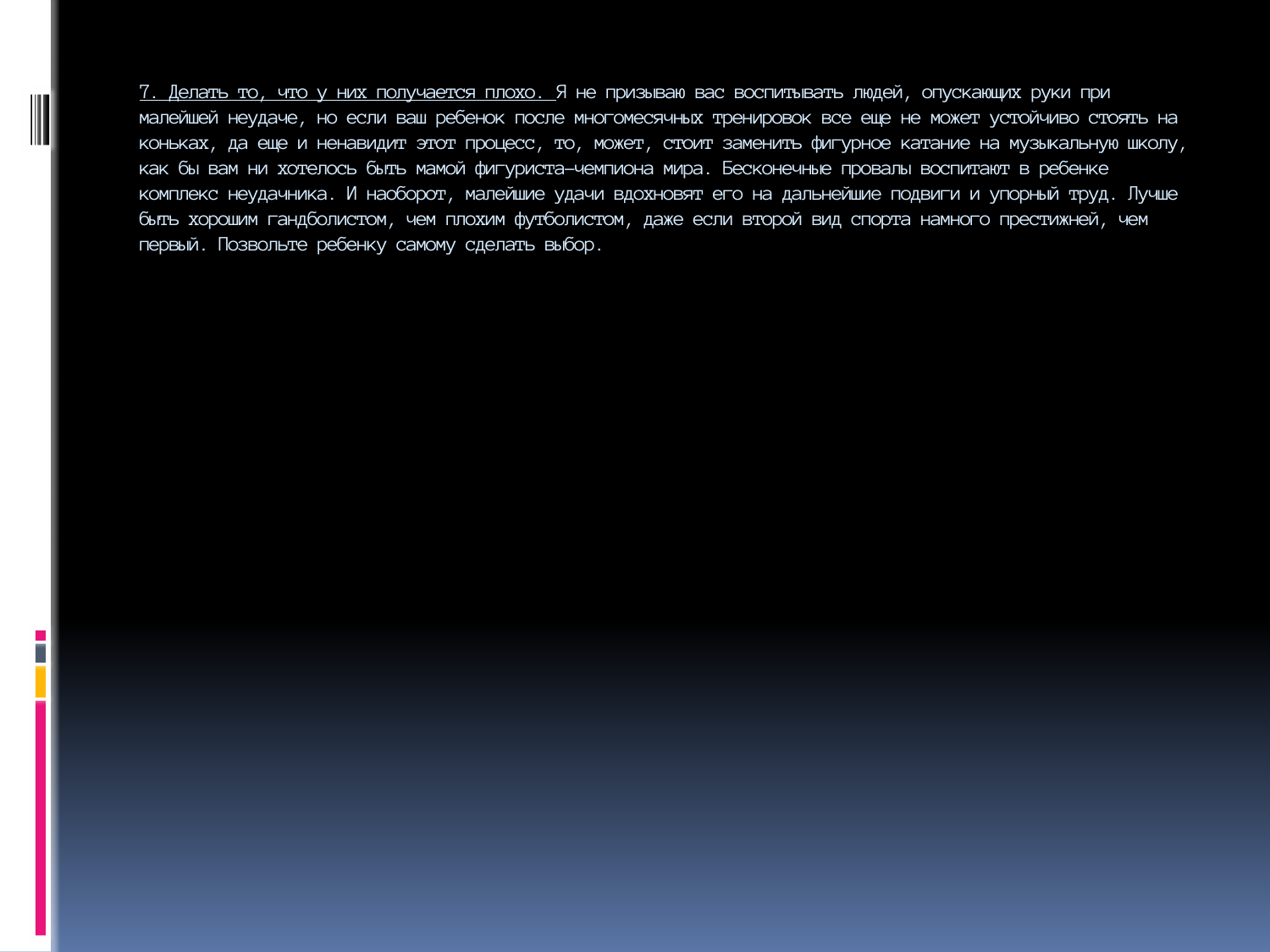

# 7. Делать то, что у них получается плохо. Я не призываю вас воспитывать людей, опускающих руки при малейшей неудаче, но если ваш ребенок после многомесячных тренировок все еще не может устойчиво стоять на коньках, да еще и ненавидит этот процесс, то, может, стоит заменить фигурное катание на музыкальную школу, как бы вам ни хотелось быть мамой фигуриста-чемпиона мира. Бесконечные провалы воспитают в ребенке комплекс неудачника. И наоборот, малейшие удачи вдохновят его на дальнейшие подвиги и упорный труд. Лучше быть хорошим гандболистом, чем плохим футболистом, даже если второй вид спорта намного престижней, чем первый. Позвольте ребенку самому сделать выбор.